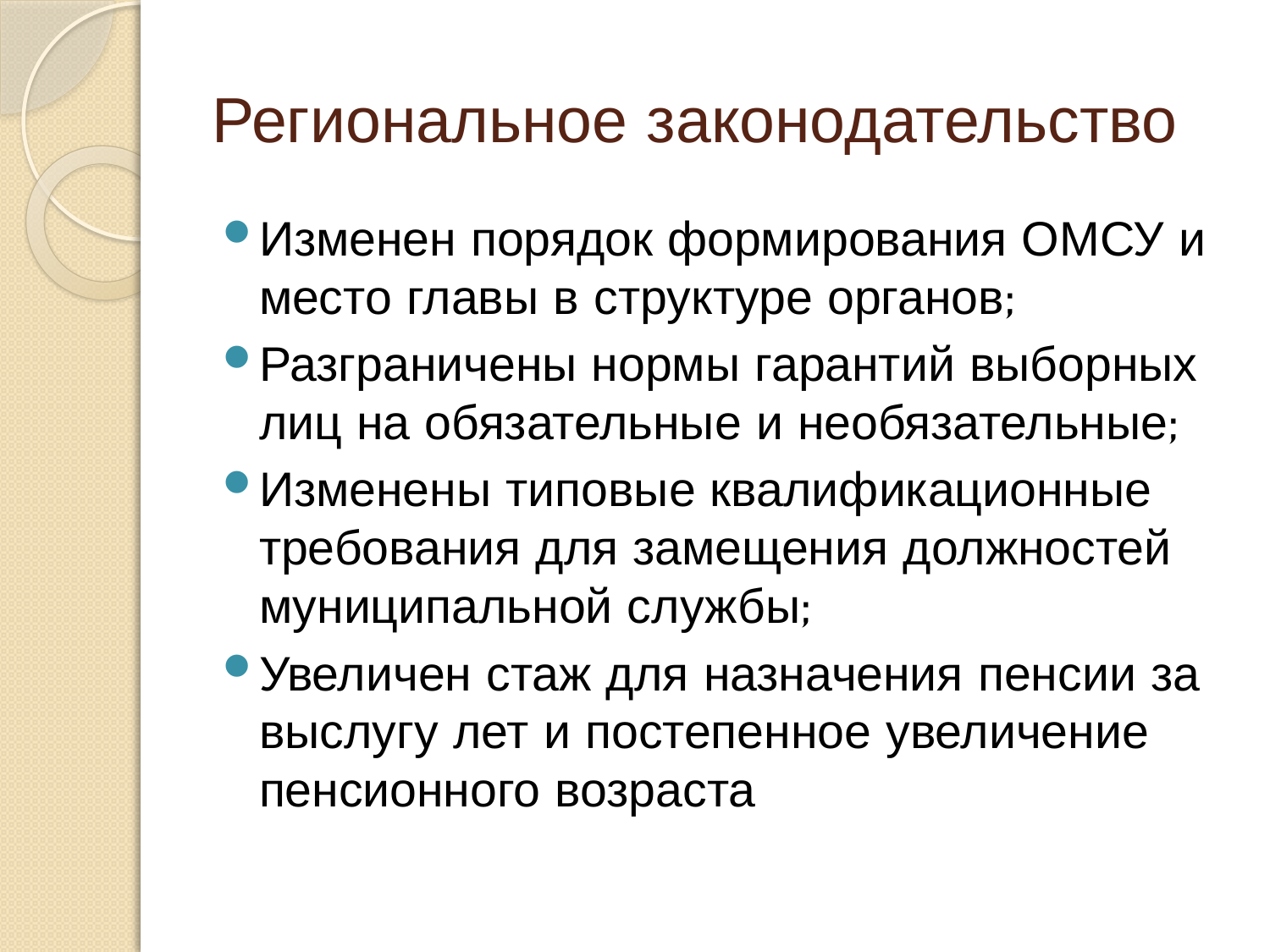

# Региональное законодательство
Изменен порядок формирования ОМСУ и место главы в структуре органов;
Разграничены нормы гарантий выборных лиц на обязательные и необязательные;
Изменены типовые квалификационные требования для замещения должностей муниципальной службы;
Увеличен стаж для назначения пенсии за выслугу лет и постепенное увеличение пенсионного возраста